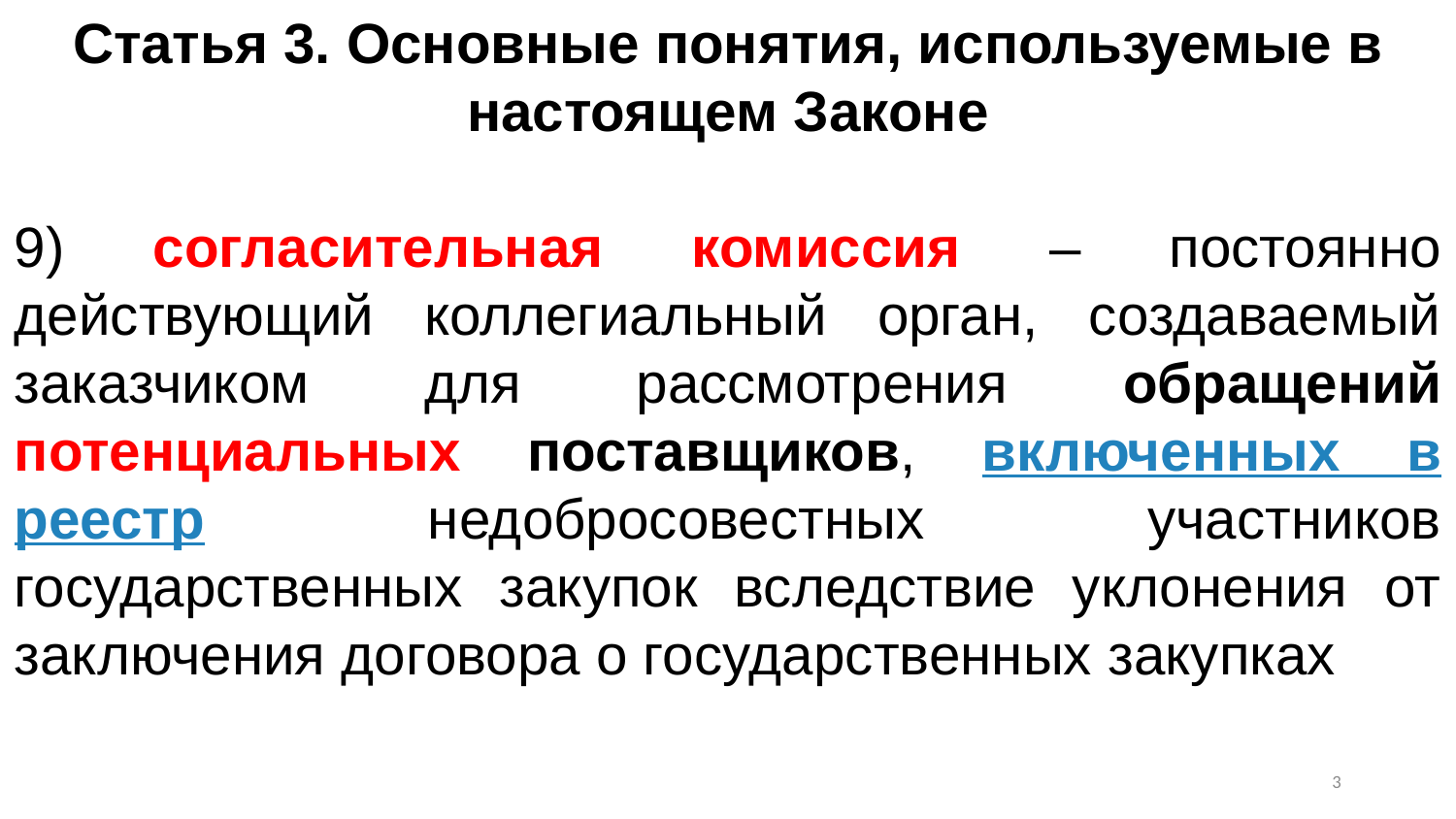

Статья 3. Основные понятия, используемые в настоящем Законе

9) согласительная комиссия – постоянно действующий коллегиальный орган, создаваемый заказчиком для рассмотрения обращений потенциальных поставщиков, включенных в реестр недобросовестных участников государственных закупок вследствие уклонения от заключения договора о государственных закупках
3